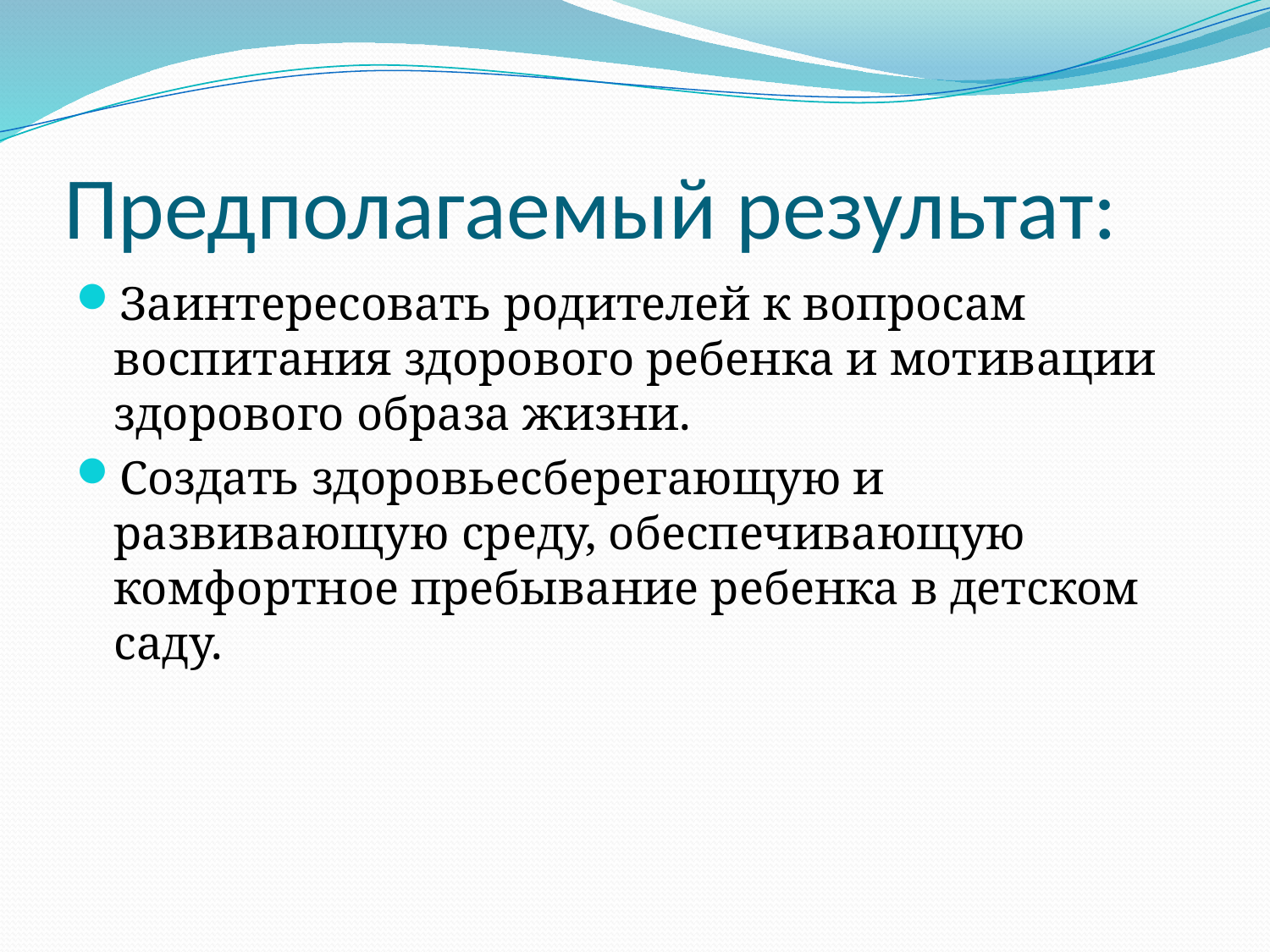

# Предполагаемый результат:
Заинтересовать родителей к вопросам воспитания здорового ребенка и мотивации здорового образа жизни.
Создать здоровьесберегающую и развивающую среду, обеспечивающую комфортное пребывание ребенка в детском саду.